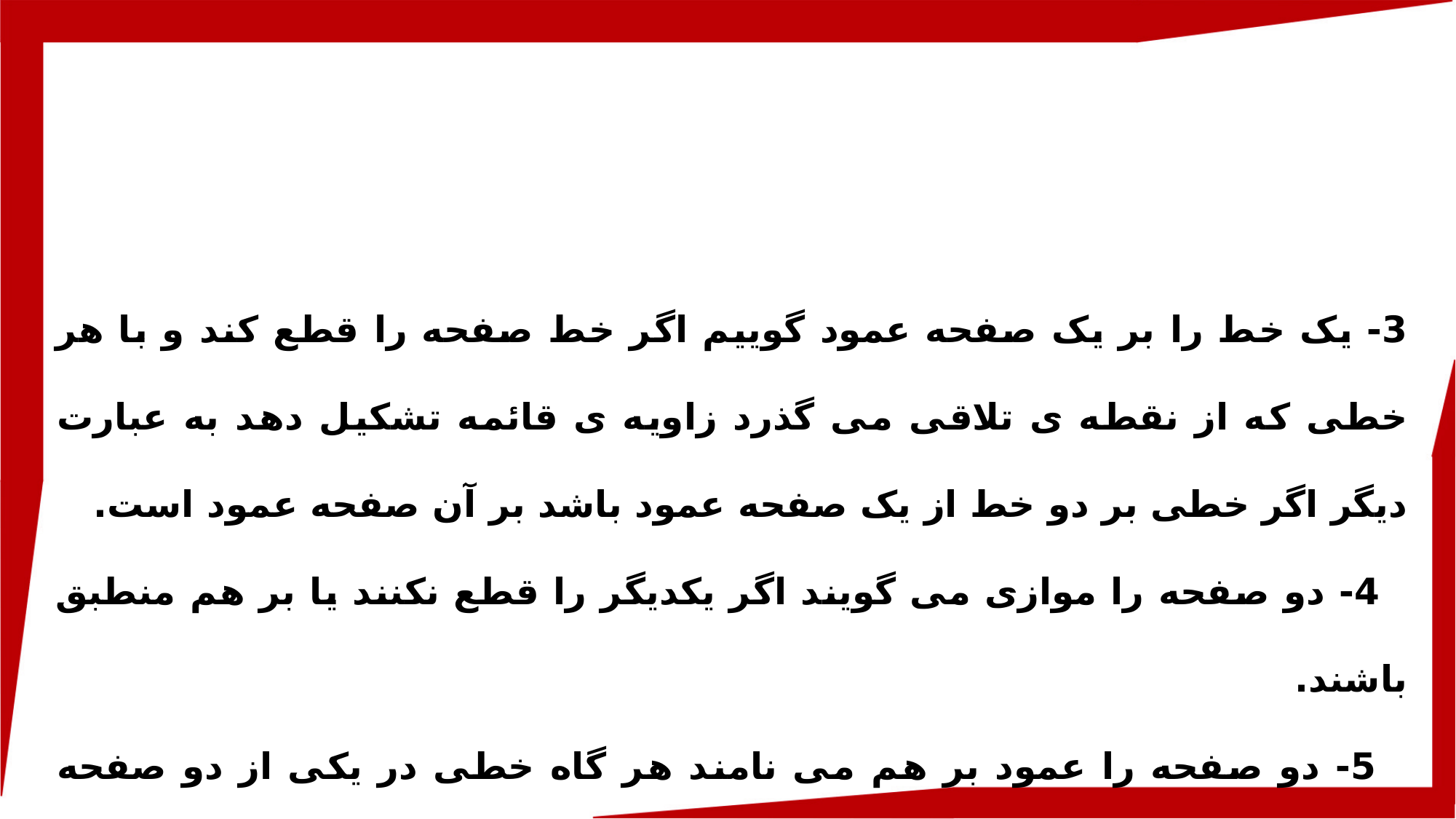

3- یک خط را بر یک صفحه عمود گوییم اگر خط صفحه را قطع کند و با هر خطی که از نقطه ی تلاقی می گذرد زاویه ی قائمه تشکیل دهد به عبارت دیگر اگر خطی بر دو خط از یک صفحه عمود باشد بر آن صفحه عمود است.
  4- دو صفحه را موازی می گویند اگر یکدیگر را قطع نکنند یا بر هم منطبق باشند.
  5- دو صفحه را عمود بر هم می نامند هر گاه خطی در یکی از دو صفحه موجود باشد که بر صفحه دیگر عمود باشد.